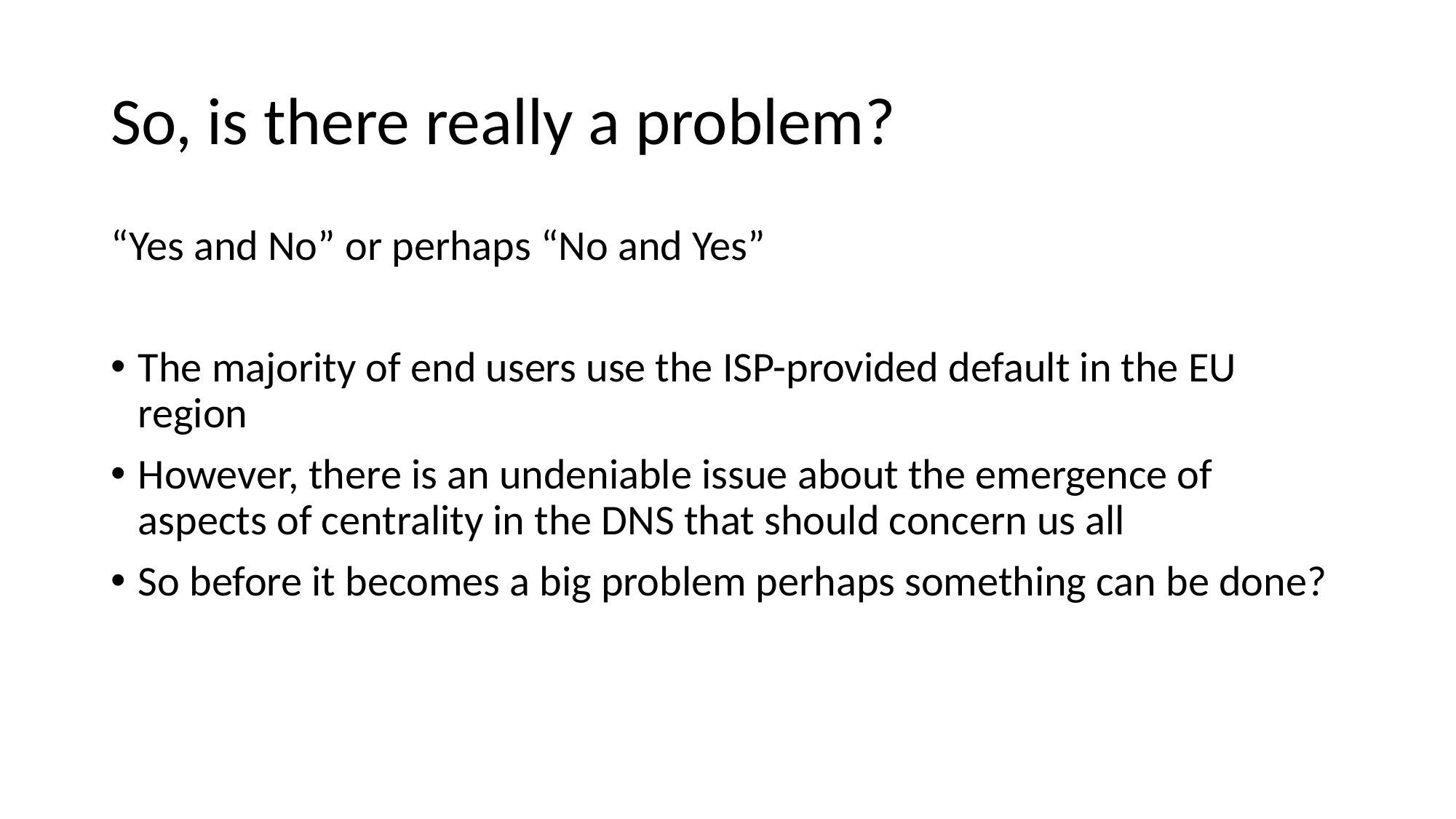

# So, is there really a problem?
“Yes and No” or perhaps “No and Yes”

The majority of end users use the ISP-provided default in the EU region
However, there is an undeniable issue about the emergence of aspects of centrality in the DNS that should concern us all
So before it becomes a big problem perhaps something can be done?